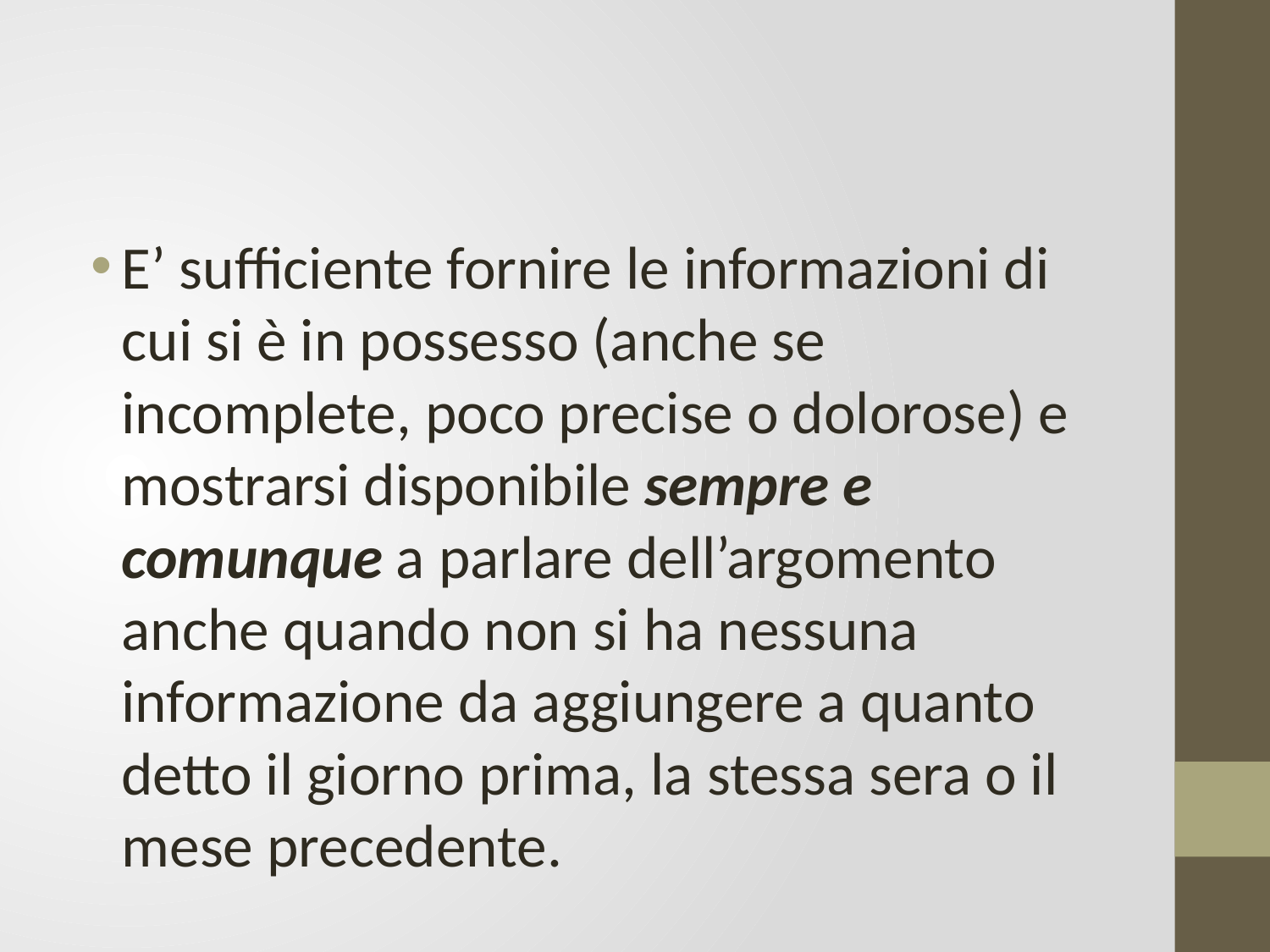

#
E’ sufficiente fornire le informazioni di cui si è in possesso (anche se incomplete, poco precise o dolorose) e mostrarsi disponibile sempre e comunque a parlare dell’argomento anche quando non si ha nessuna informazione da aggiungere a quanto detto il giorno prima, la stessa sera o il mese precedente.